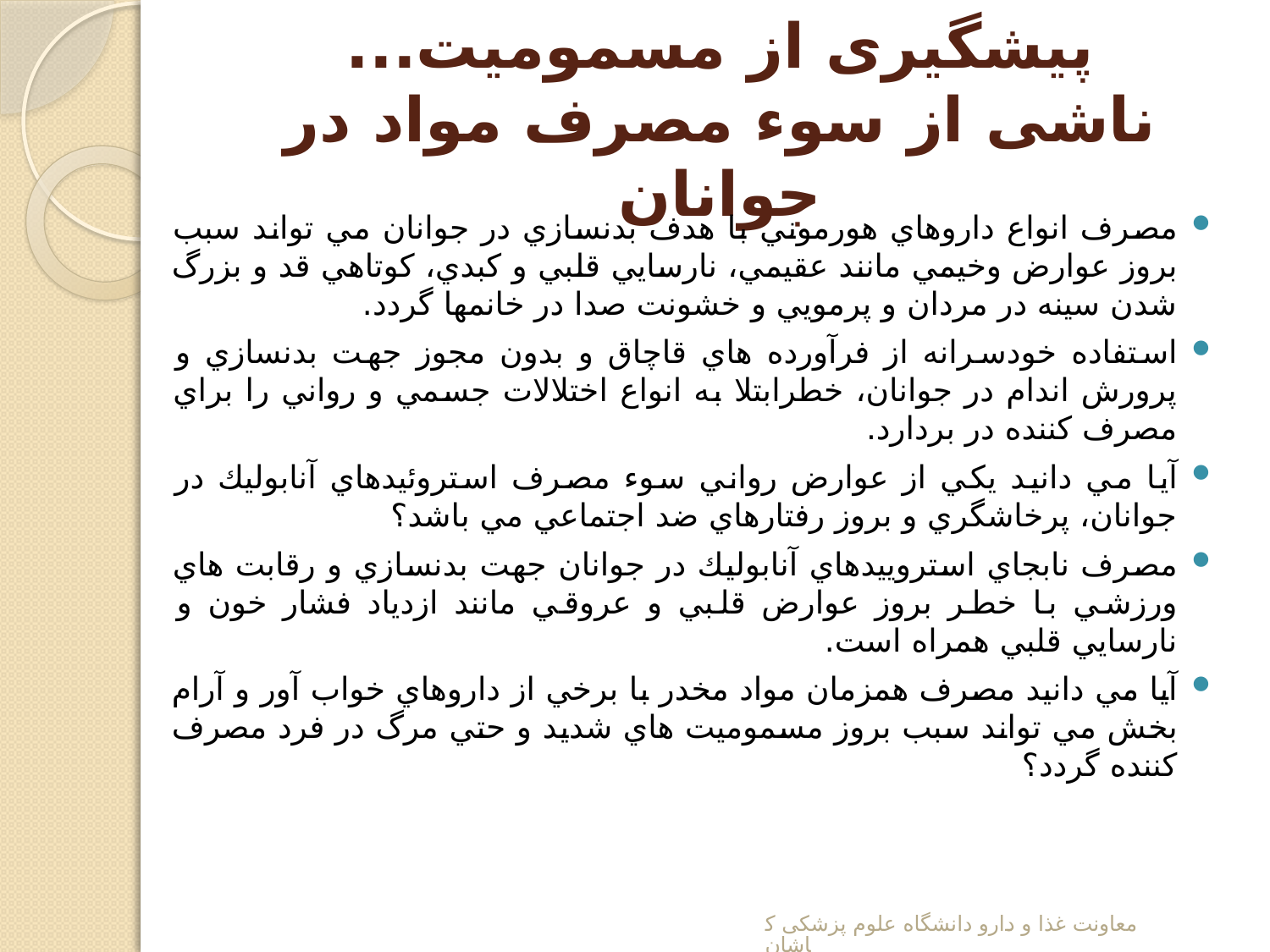

# پیشگیری از مسمومیت... ناشی از سوء مصرف مواد در جوانان
مصرف انواع داروهاي هورموني با هدف بدنسازي در جوانان مي تواند سبب بروز عوارض وخيمي مانند عقيمي، نارسايي قلبي و كبدي، كوتاهي قد و بزرگ شدن سينه در مردان و پرمويي و خشونت صدا در خانمها گردد.
استفاده خودسرانه از فرآورده هاي قاچاق و بدون مجوز جهت بدنسازي و پرورش اندام در جوانان، خطرابتلا به انواع اختلالات جسمي و رواني را براي مصرف كننده در بردارد.
آيا مي دانيد يكي از عوارض رواني سوء مصرف استروئيدهاي آنابوليك در جوانان، پرخاشگري و بروز رفتارهاي ضد اجتماعي مي باشد؟
مصرف نابجاي استروييدهاي آنابوليك در جوانان جهت بدنسازي و رقابت هاي ورزشي با خطر بروز عوارض قلبي و عروقي مانند ازدياد فشار خون و نارسايي قلبي همراه است.
آيا مي دانيد مصرف همزمان مواد مخدر با برخي از داروهاي خواب آور و آرام بخش مي تواند سبب بروز مسموميت هاي شديد و حتي مرگ در فرد مصرف كننده گردد؟
معاونت غذا و دارو دانشگاه علوم پزشکی کاشان